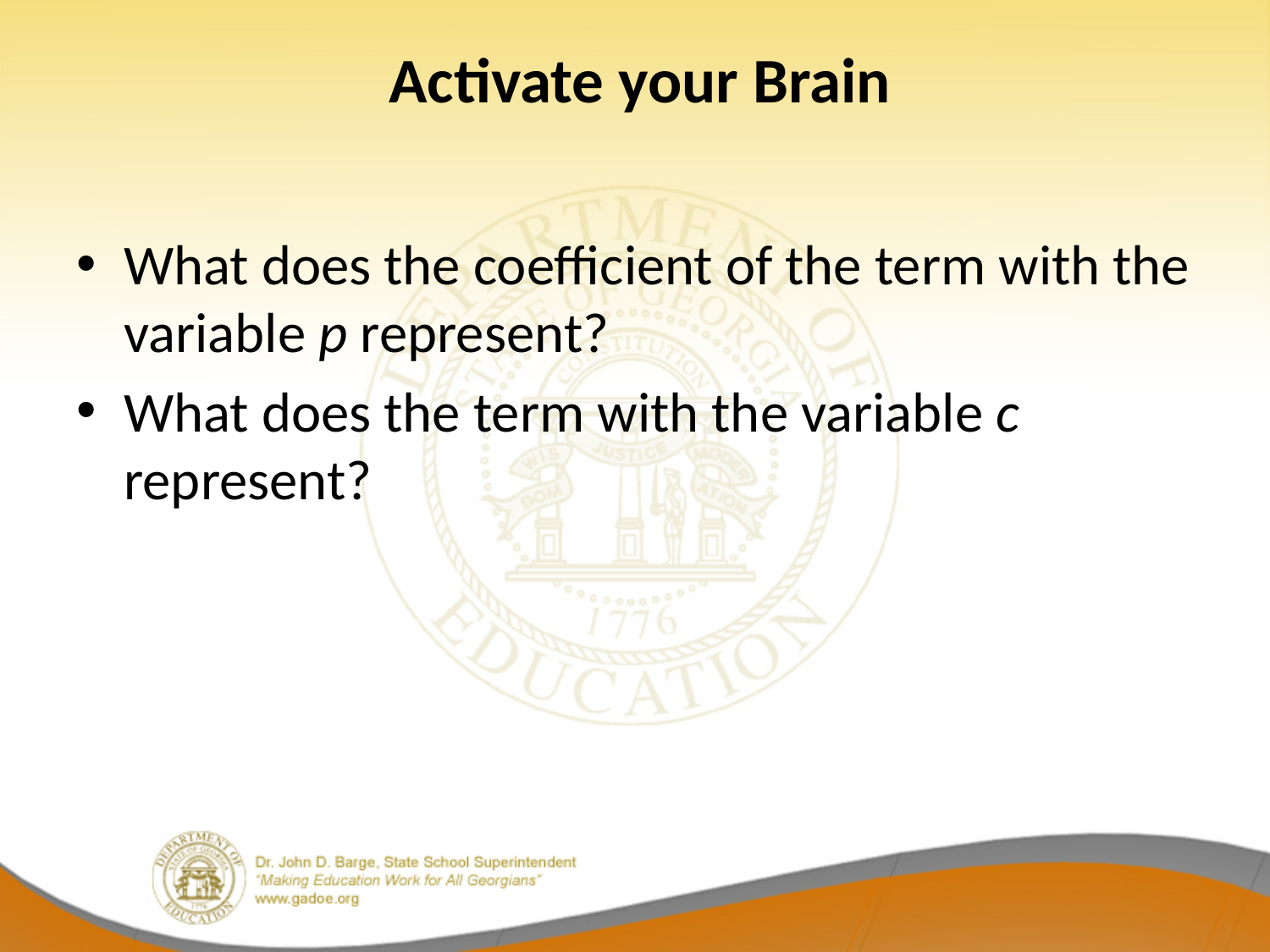

# Activate your Brain
What does the coefficient of the term with the variable p represent?
What does the term with the variable c represent?